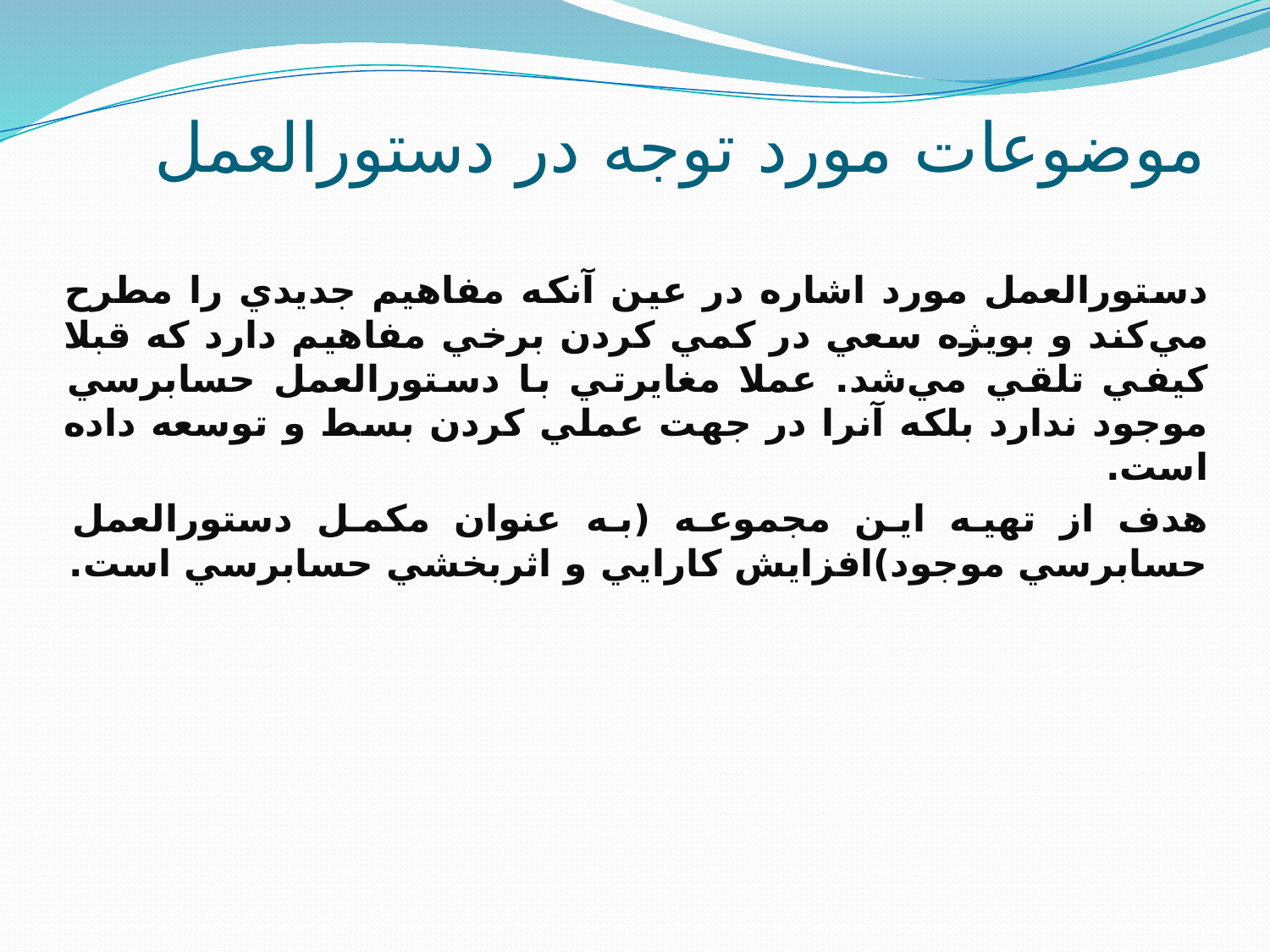

# موضوعات مورد توجه در دستورالعمل

دستورالعمل مورد اشاره در عين آنكه مفاهيم جديدي را مطرح مي‌كند و بويژه سعي در كمي كردن برخي مفاهيم دارد كه قبلا كيفي تلقي مي‌شد. عملا مغايرتي با دستورالعمل حسابرسي موجود ندارد بلكه آنرا در جهت عملي كردن بسط و توسعه داده است.
هدف از تهيه اين مجموعه (به عنوان مكمل دستورالعمل حسابرسي موجود)افزايش كارايي و اثربخشي حسابرسي است.